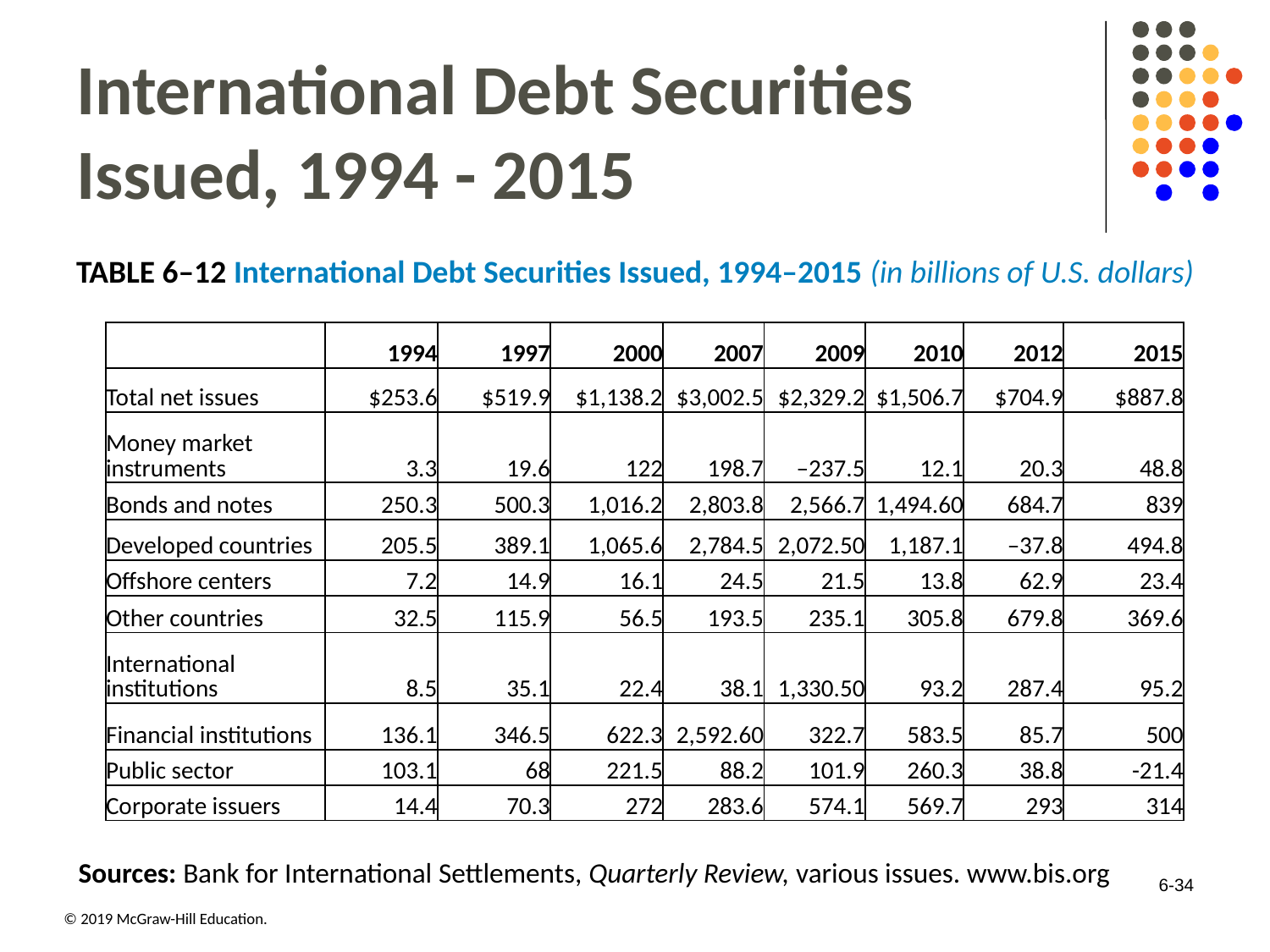

# International Debt Securities Issued, 1994 - 2015
TABLE 6–12 International Debt Securities Issued, 1994–2015 (in billions of U.S. dollars)
| blank | 1994 | 1997 | 2000 | 2007 | 2009 | 2010 | 2012 | 2015 |
| --- | --- | --- | --- | --- | --- | --- | --- | --- |
| Total net issues | $253.6 | $519.9 | $1,138.2 | $3,002.5 | $2,329.2 | $1,506.7 | $704.9 | $887.8 |
| Money market instruments | 3.3 | 19.6 | 122 | 198.7 | –237.5 | 12.1 | 20.3 | 48.8 |
| Bonds and notes | 250.3 | 500.3 | 1,016.2 | 2,803.8 | 2,566.7 | 1,494.60 | 684.7 | 839 |
| Developed countries | 205.5 | 389.1 | 1,065.6 | 2,784.5 | 2,072.50 | 1,187.1 | –37.8 | 494.8 |
| Offshore centers | 7.2 | 14.9 | 16.1 | 24.5 | 21.5 | 13.8 | 62.9 | 23.4 |
| Other countries | 32.5 | 115.9 | 56.5 | 193.5 | 235.1 | 305.8 | 679.8 | 369.6 |
| International institutions | 8.5 | 35.1 | 22.4 | 38.1 | 1,330.50 | 93.2 | 287.4 | 95.2 |
| Financial institutions | 136.1 | 346.5 | 622.3 | 2,592.60 | 322.7 | 583.5 | 85.7 | 500 |
| Public sector | 103.1 | 68 | 221.5 | 88.2 | 101.9 | 260.3 | 38.8 | -21.4 |
| Corporate issuers | 14.4 | 70.3 | 272 | 283.6 | 574.1 | 569.7 | 293 | 314 |
Sources: Bank for International Settlements, Quarterly Review, various issues. www.bis.org
6-34